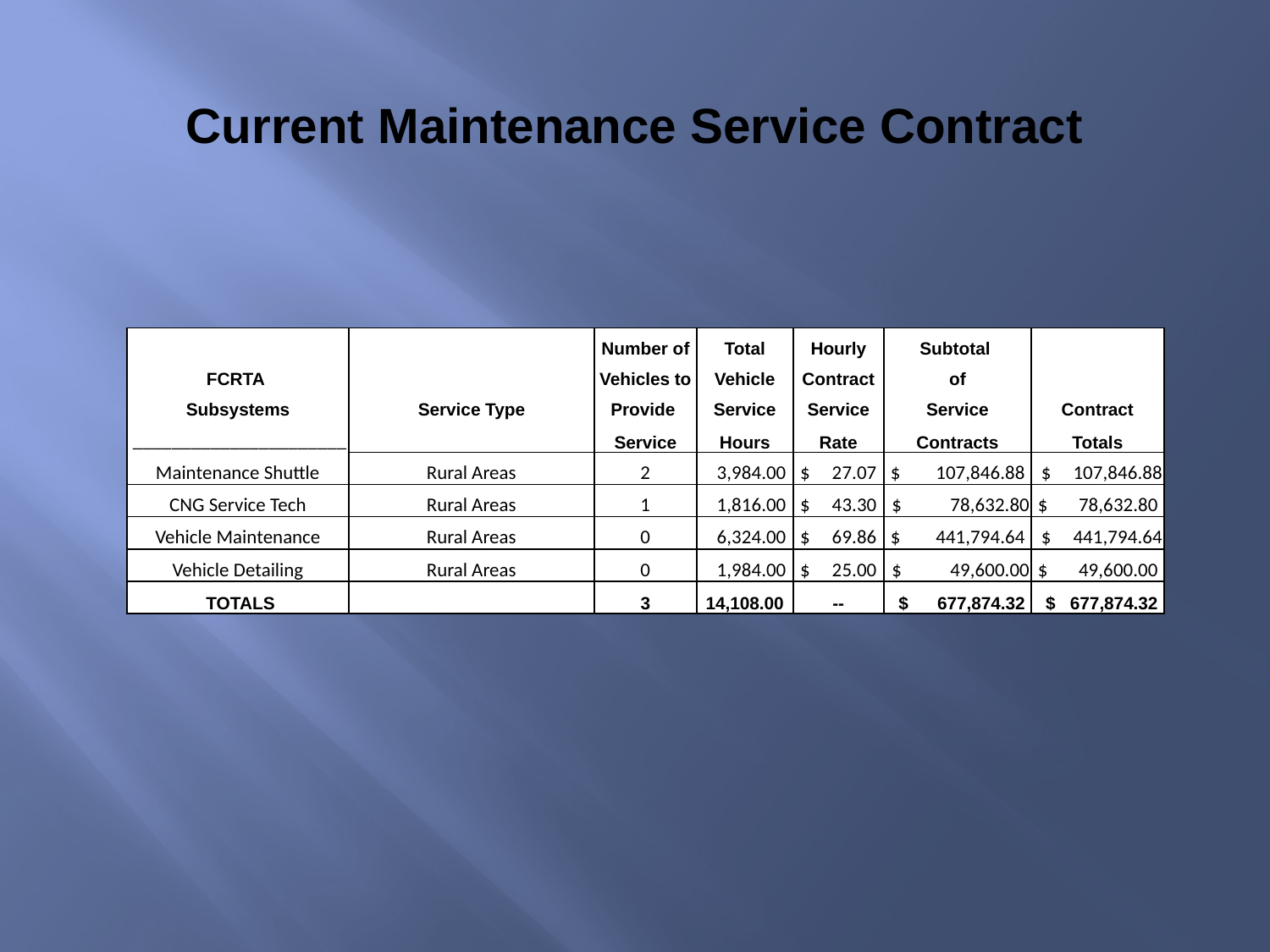

# Current Maintenance Service Contract
|  |  | Number of | Total | Hourly | Subtotal |  |
| --- | --- | --- | --- | --- | --- | --- |
| FCRTA |  | Vehicles to | Vehicle | Contract | of |  |
| Subsystems | Service Type | Provide | Service | Service | Service | Contract |
| \_\_\_\_\_\_\_\_\_\_\_\_\_\_\_\_\_\_\_\_\_\_ |  | Service | Hours | Rate | Contracts | Totals |
| Maintenance Shuttle | Rural Areas | 2 | 3,984.00 | $ 27.07 | $ 107,846.88 | $ 107,846.88 |
| CNG Service Tech | Rural Areas | 1 | 1,816.00 | $ 43.30 | $ 78,632.80 | $ 78,632.80 |
| Vehicle Maintenance | Rural Areas | 0 | 6,324.00 | $ 69.86 | $ 441,794.64 | $ 441,794.64 |
| Vehicle Detailing | Rural Areas | 0 | 1,984.00 | $ 25.00 | $ 49,600.00 | $ 49,600.00 |
| TOTALS |  | 3 | 14,108.00 | -- | $ 677,874.32 | $ 677,874.32 |